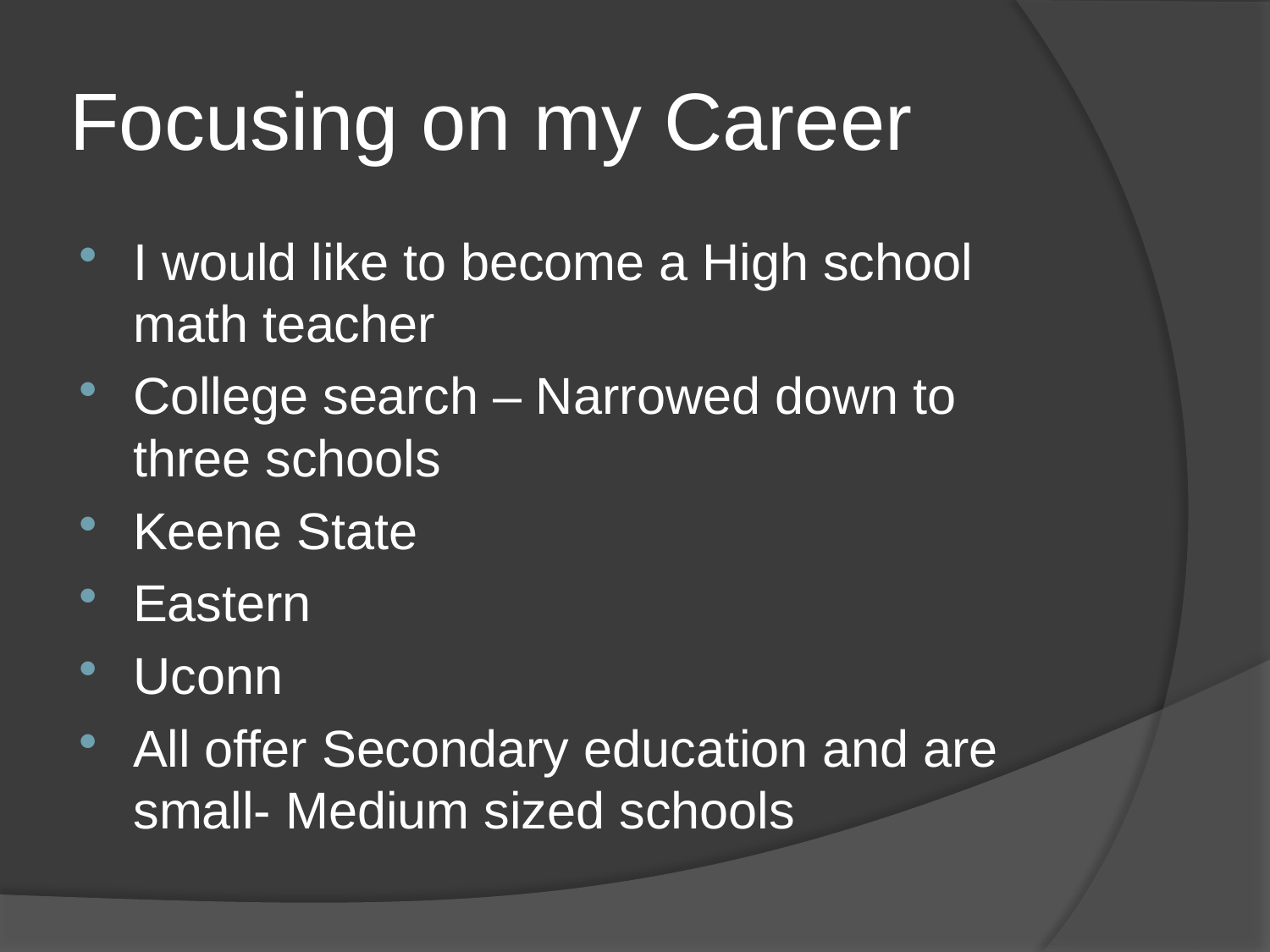

# Focusing on my Career
I would like to become a High school math teacher
College search – Narrowed down to three schools
Keene State
Eastern
Uconn
All offer Secondary education and are small- Medium sized schools